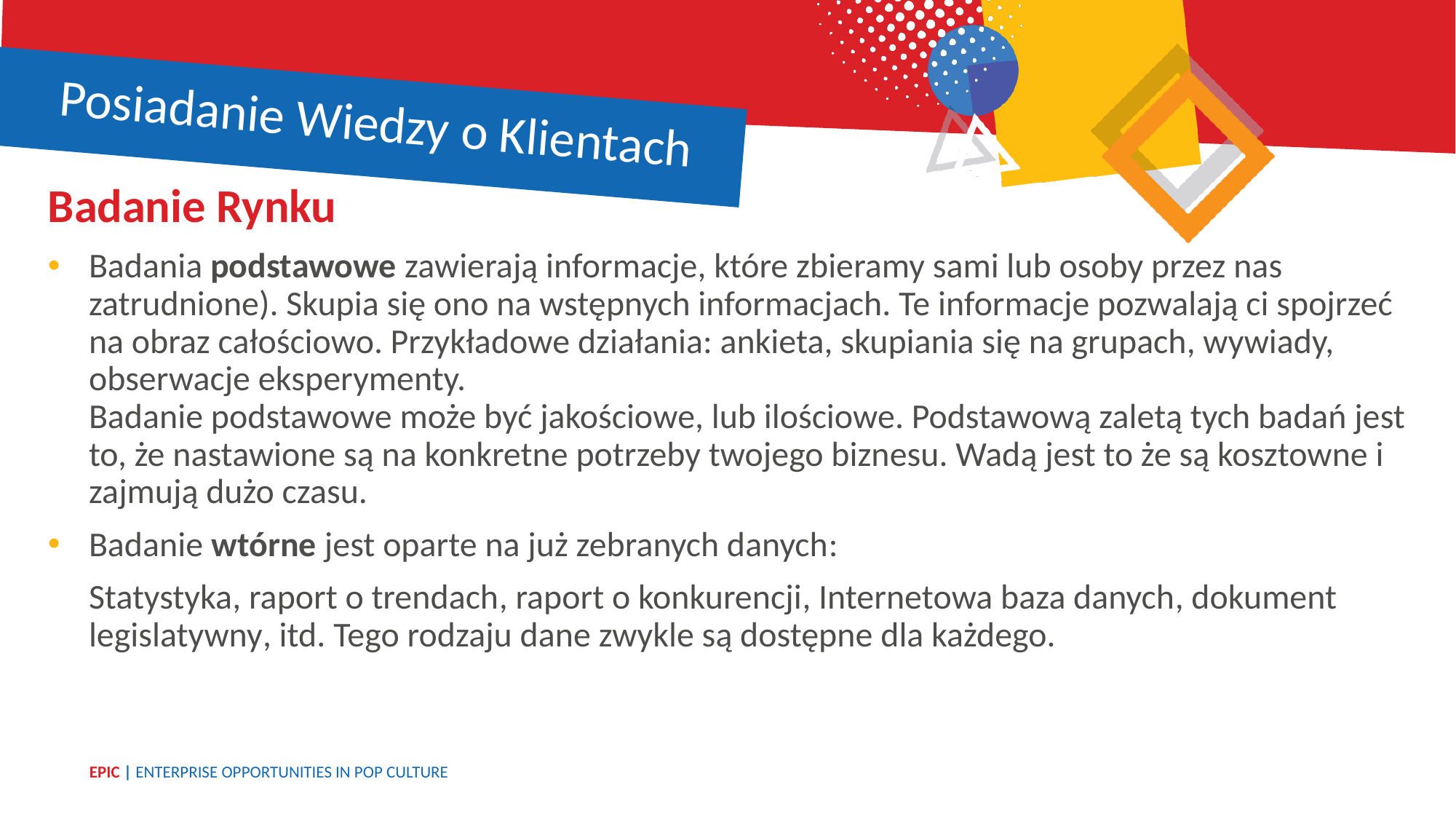

Posiadanie Wiedzy o Klientach
Badanie Rynku
Badania podstawowe zawierają informacje, które zbieramy sami lub osoby przez nas zatrudnione). Skupia się ono na wstępnych informacjach. Te informacje pozwalają ci spojrzeć na obraz całościowo. Przykładowe działania: ankieta, skupiania się na grupach, wywiady, obserwacje eksperymenty.
Badanie podstawowe może być jakościowe, lub ilościowe. Podstawową zaletą tych badań jest to, że nastawione są na konkretne potrzeby twojego biznesu. Wadą jest to że są kosztowne i zajmują dużo czasu.
Badanie wtórne jest oparte na już zebranych danych:
Statystyka, raport o trendach, raport o konkurencji, Internetowa baza danych, dokument legislatywny, itd. Tego rodzaju dane zwykle są dostępne dla każdego.